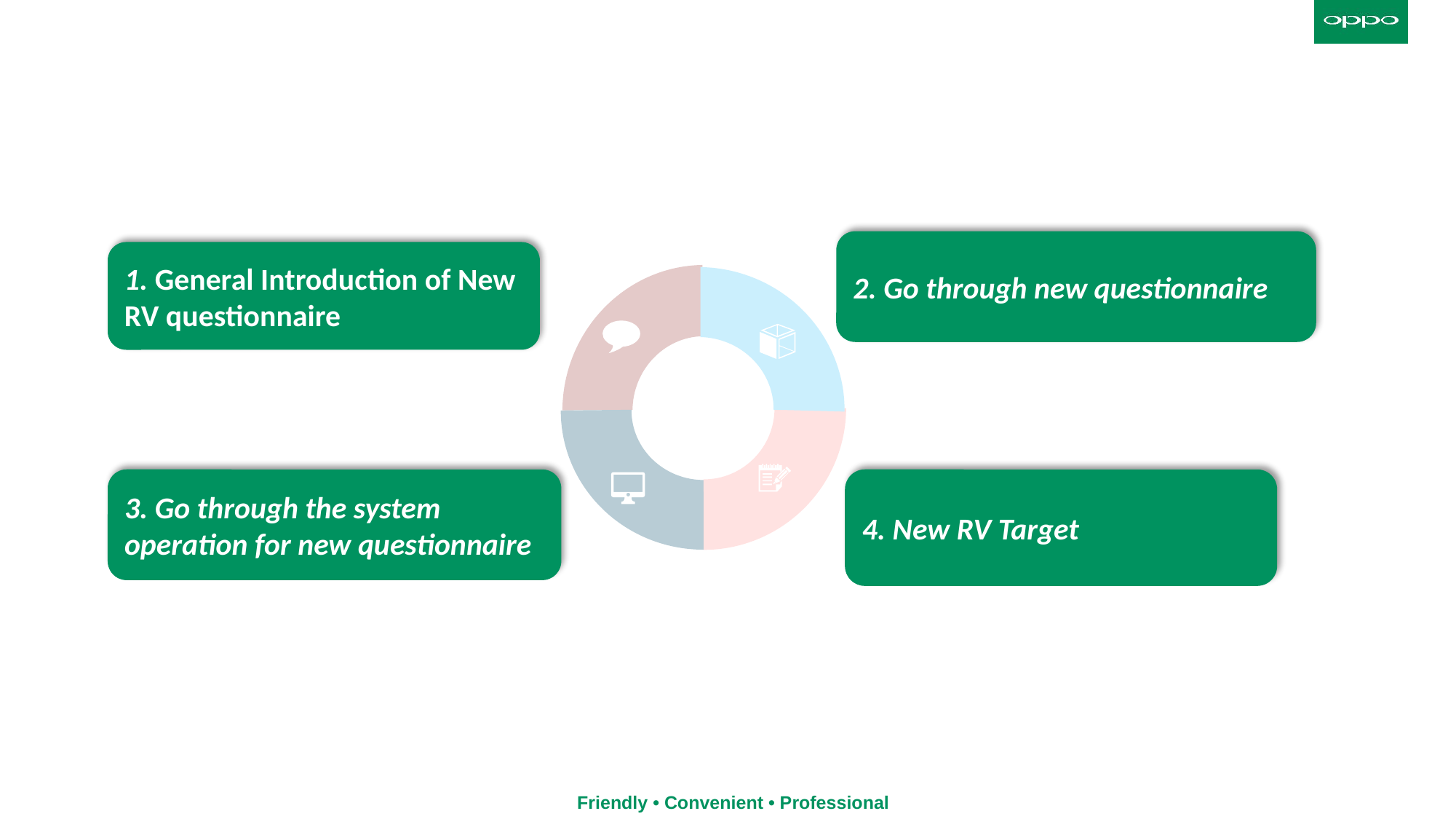

2. Go through new questionnaire
1. General Introduction of New RV questionnaire

3. Go through the system operation for new questionnaire
4. New RV Target